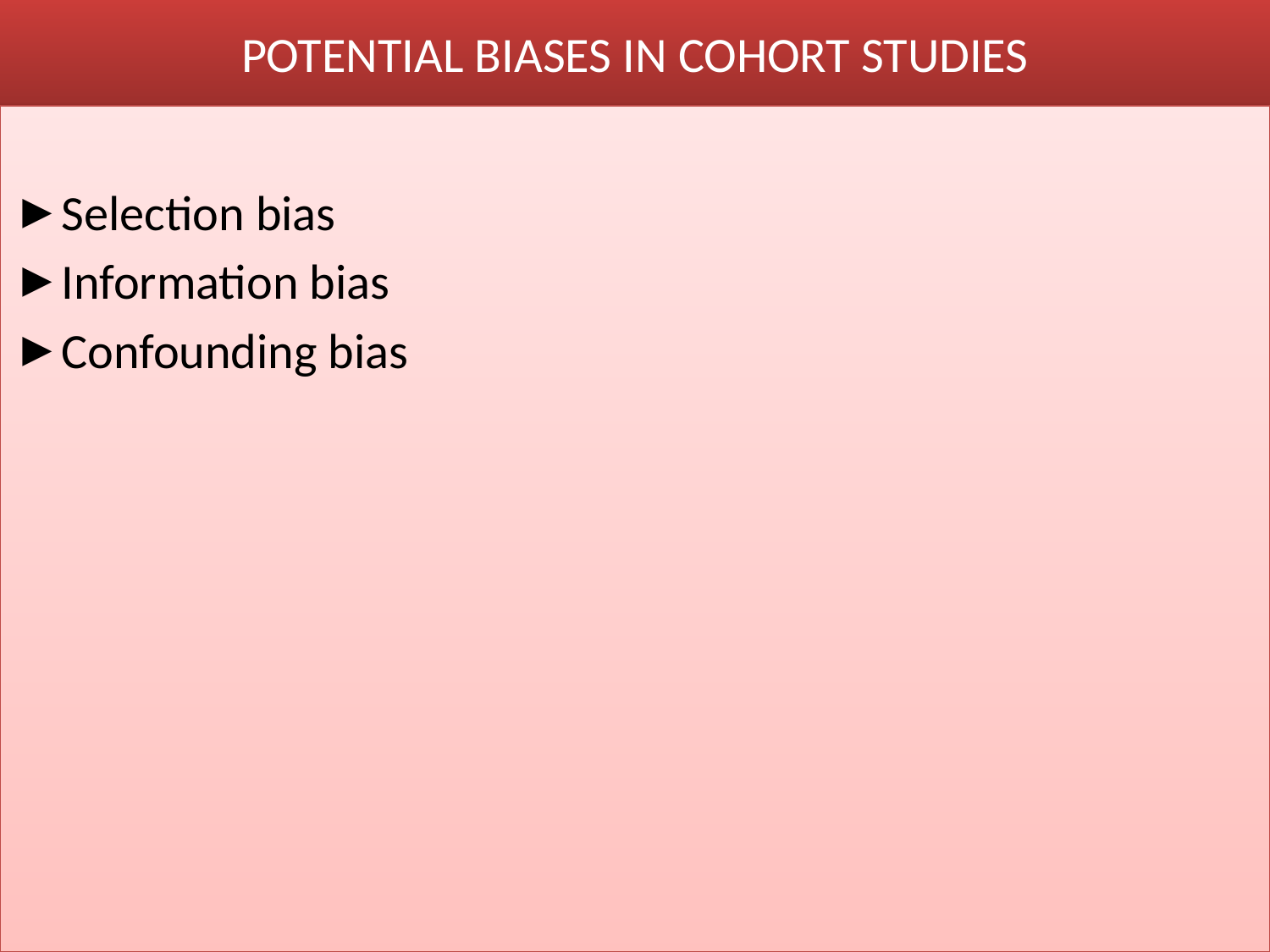

# POTENTIAL BIASES IN COHORT STUDIES

Selection bias
Information bias
Confounding bias